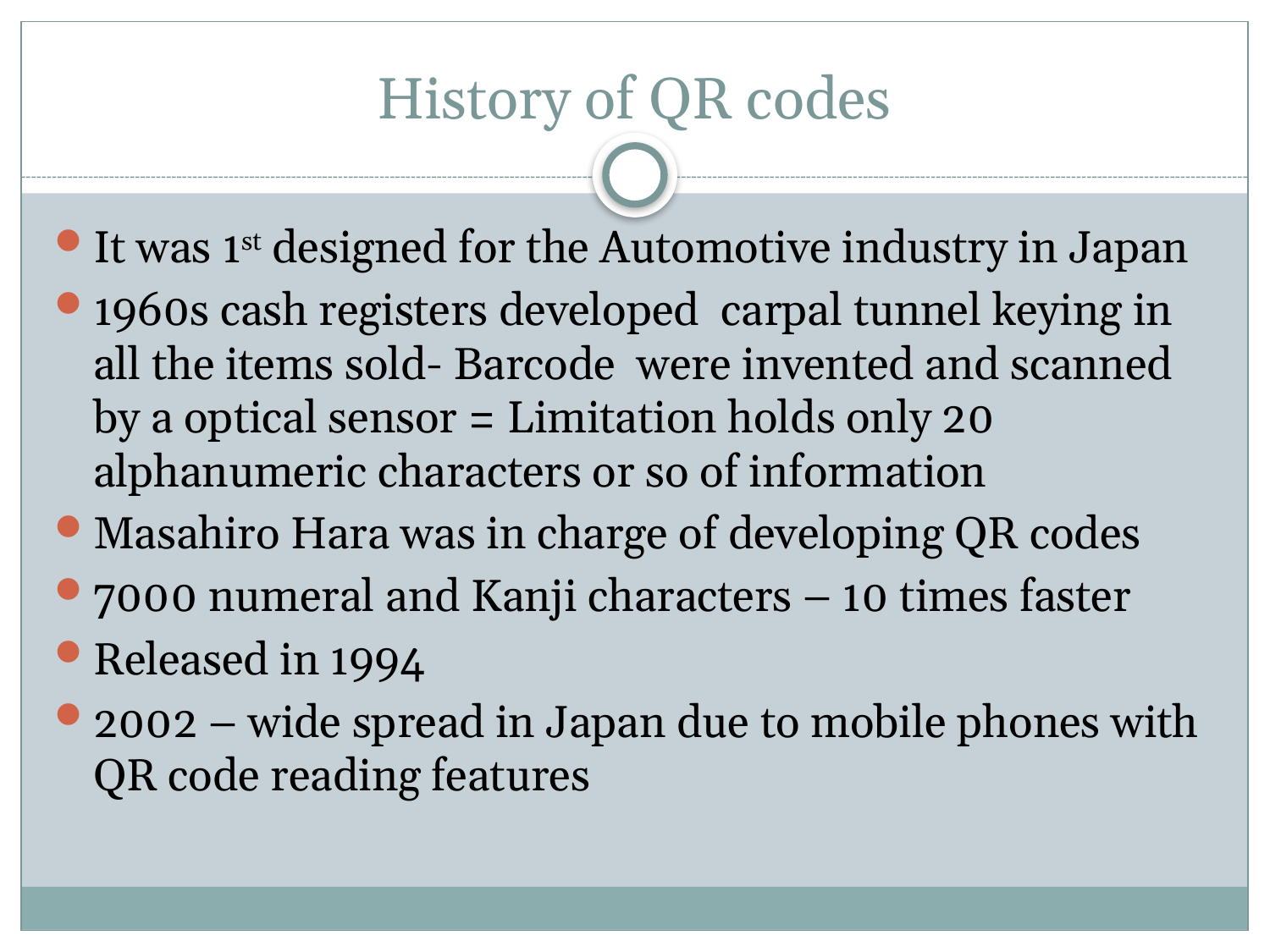

# History of QR codes
It was 1st designed for the Automotive industry in Japan
1960s cash registers developed  carpal tunnel keying in all the items sold- Barcode  were invented and scanned by a optical sensor = Limitation holds only 20 alphanumeric characters or so of information
Masahiro Hara was in charge of developing QR codes
7000 numeral and Kanji characters – 10 times faster
Released in 1994
2002 – wide spread in Japan due to mobile phones with QR code reading features